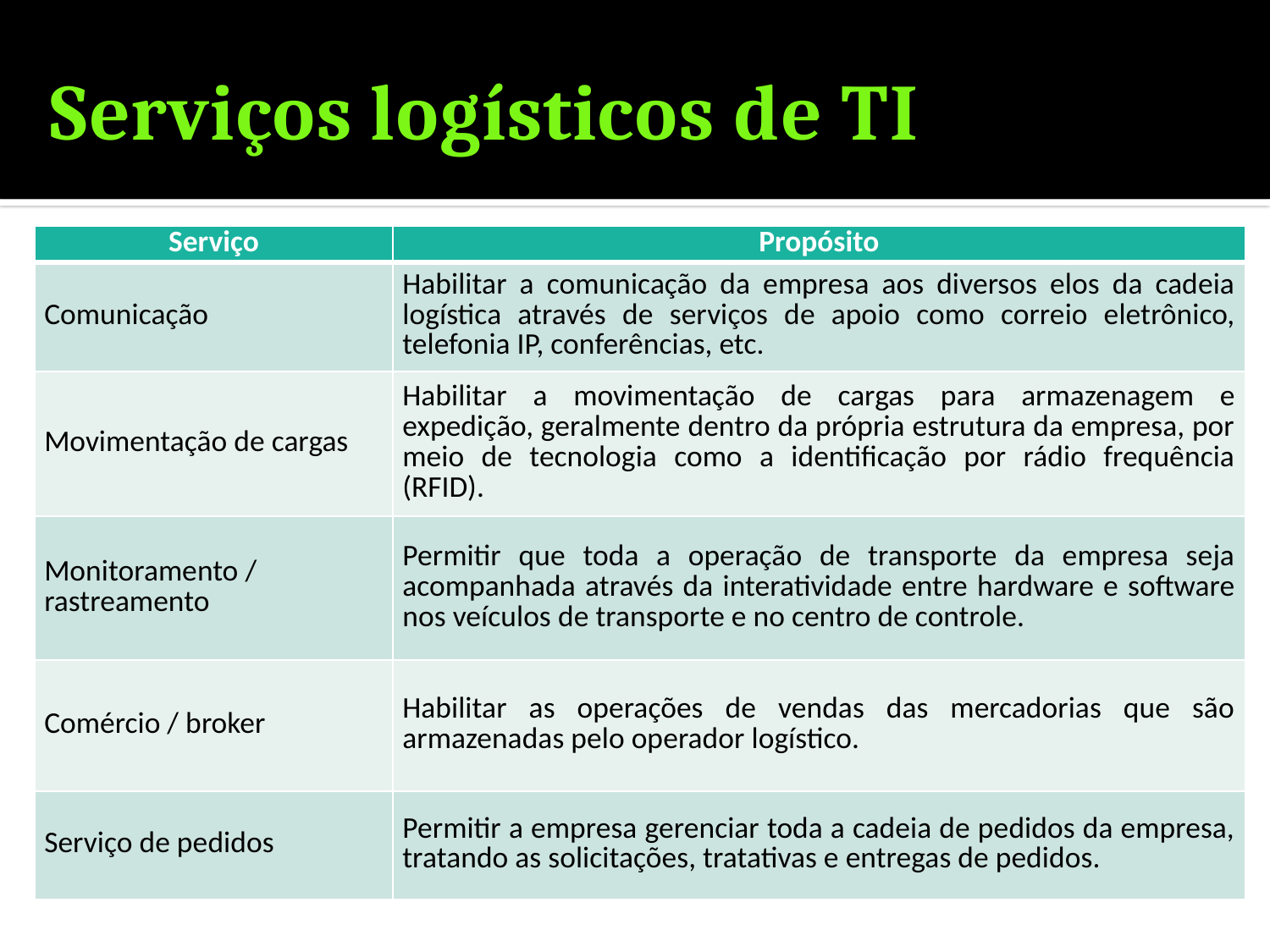

# Serviços logísticos de TI
| Serviço | Propósito |
| --- | --- |
| Comunicação | Habilitar a comunicação da empresa aos diversos elos da cadeia logística através de serviços de apoio como correio eletrônico, telefonia IP, conferências, etc. |
| Movimentação de cargas | Habilitar a movimentação de cargas para armazenagem e expedição, geralmente dentro da própria estrutura da empresa, por meio de tecnologia como a identificação por rádio frequência (RFID). |
| Monitoramento / rastreamento | Permitir que toda a operação de transporte da empresa seja acompanhada através da interatividade entre hardware e software nos veículos de transporte e no centro de controle. |
| Comércio / broker | Habilitar as operações de vendas das mercadorias que são armazenadas pelo operador logístico. |
| Serviço de pedidos | Permitir a empresa gerenciar toda a cadeia de pedidos da empresa, tratando as solicitações, tratativas e entregas de pedidos. |